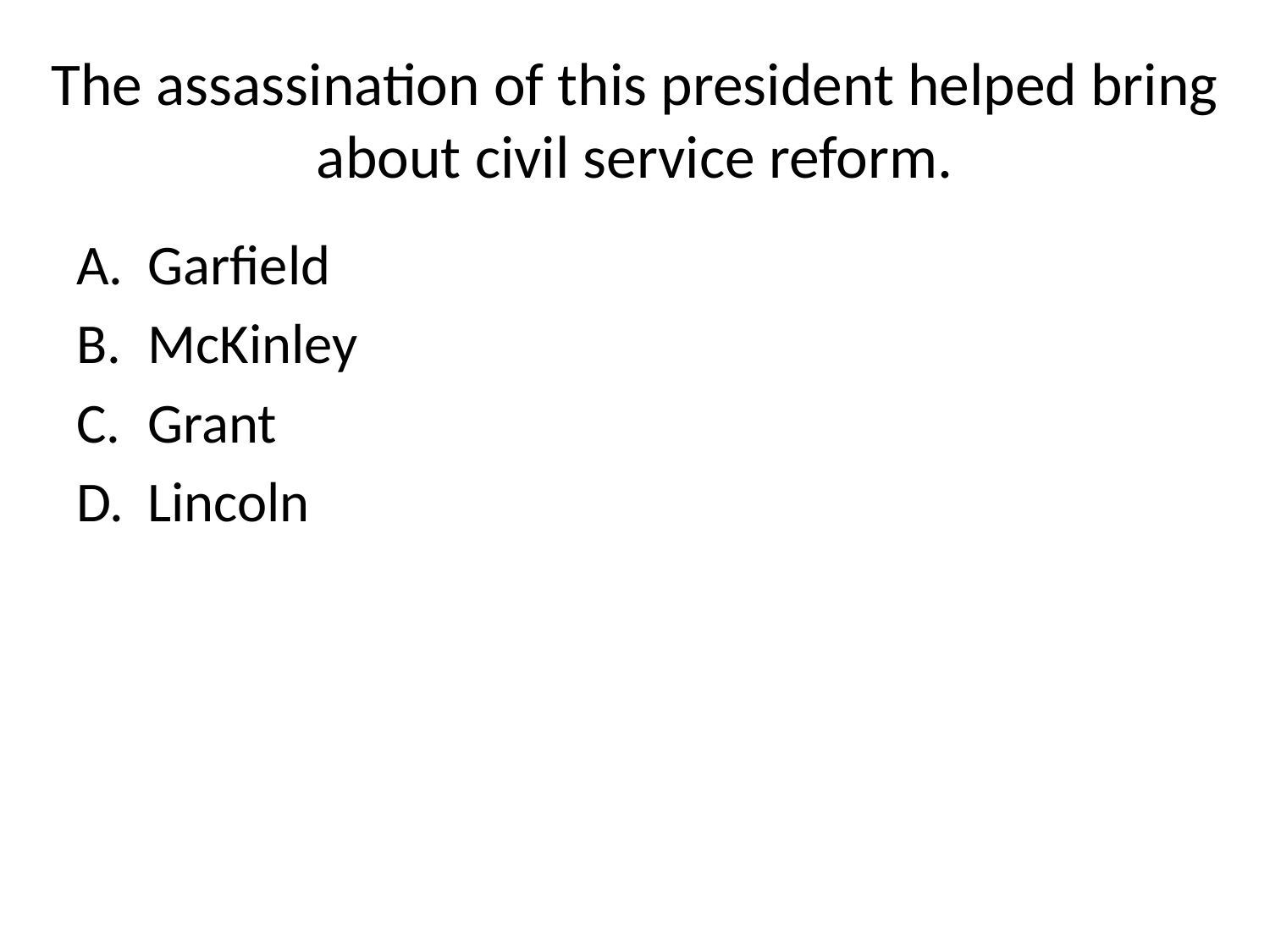

# The assassination of this president helped bring about civil service reform.
Garfield
McKinley
Grant
Lincoln